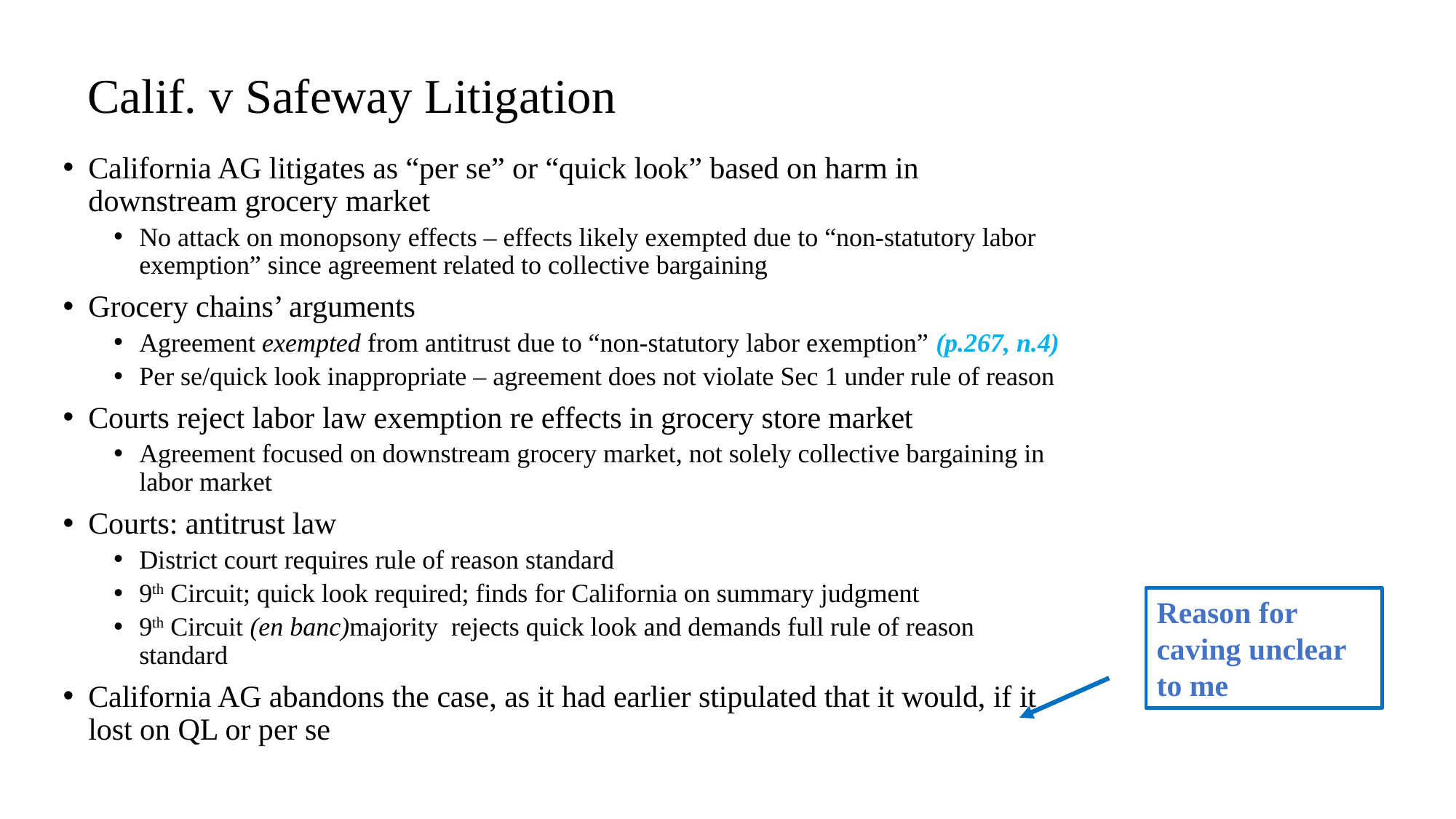

# Calif. v Safeway Litigation
California AG litigates as “per se” or “quick look” based on harm in downstream grocery market
No attack on monopsony effects – effects likely exempted due to “non-statutory labor exemption” since agreement related to collective bargaining
Grocery chains’ arguments
Agreement exempted from antitrust due to “non-statutory labor exemption” (p.267, n.4)
Per se/quick look inappropriate – agreement does not violate Sec 1 under rule of reason
Courts reject labor law exemption re effects in grocery store market
Agreement focused on downstream grocery market, not solely collective bargaining in labor market
Courts: antitrust law
District court requires rule of reason standard
9th Circuit; quick look required; finds for California on summary judgment
9th Circuit (en banc)majority  rejects quick look and demands full rule of reason standard
California AG abandons the case, as it had earlier stipulated that it would, if it lost on QL or per se
Reason for
caving unclear to me